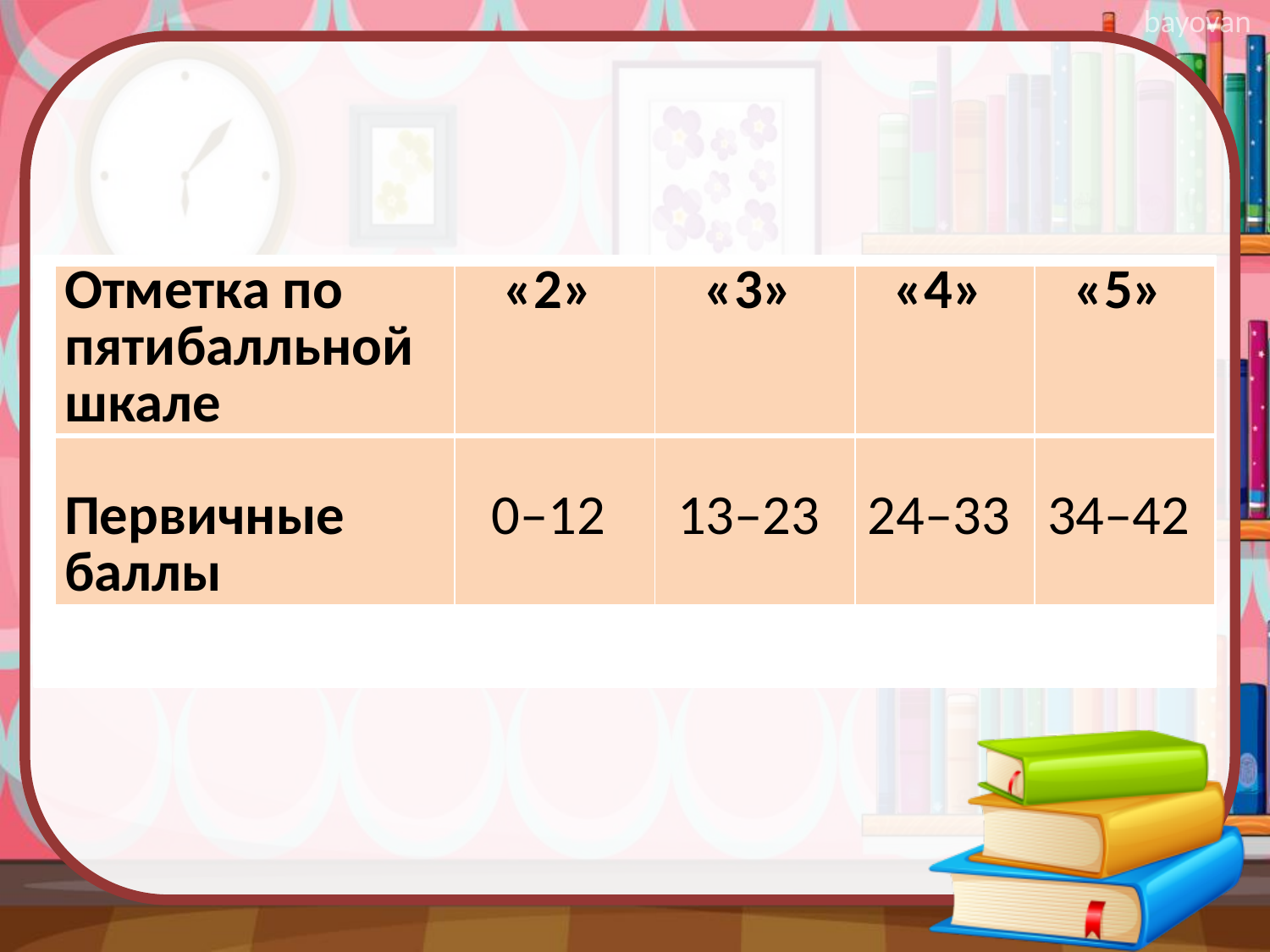

| Отметка по пятибалльной шкале | «2» | «3» | «4» | «5» |
| --- | --- | --- | --- | --- |
| Первичные баллы | 0–12 | 13–23 | 24–33 | 34–42 |